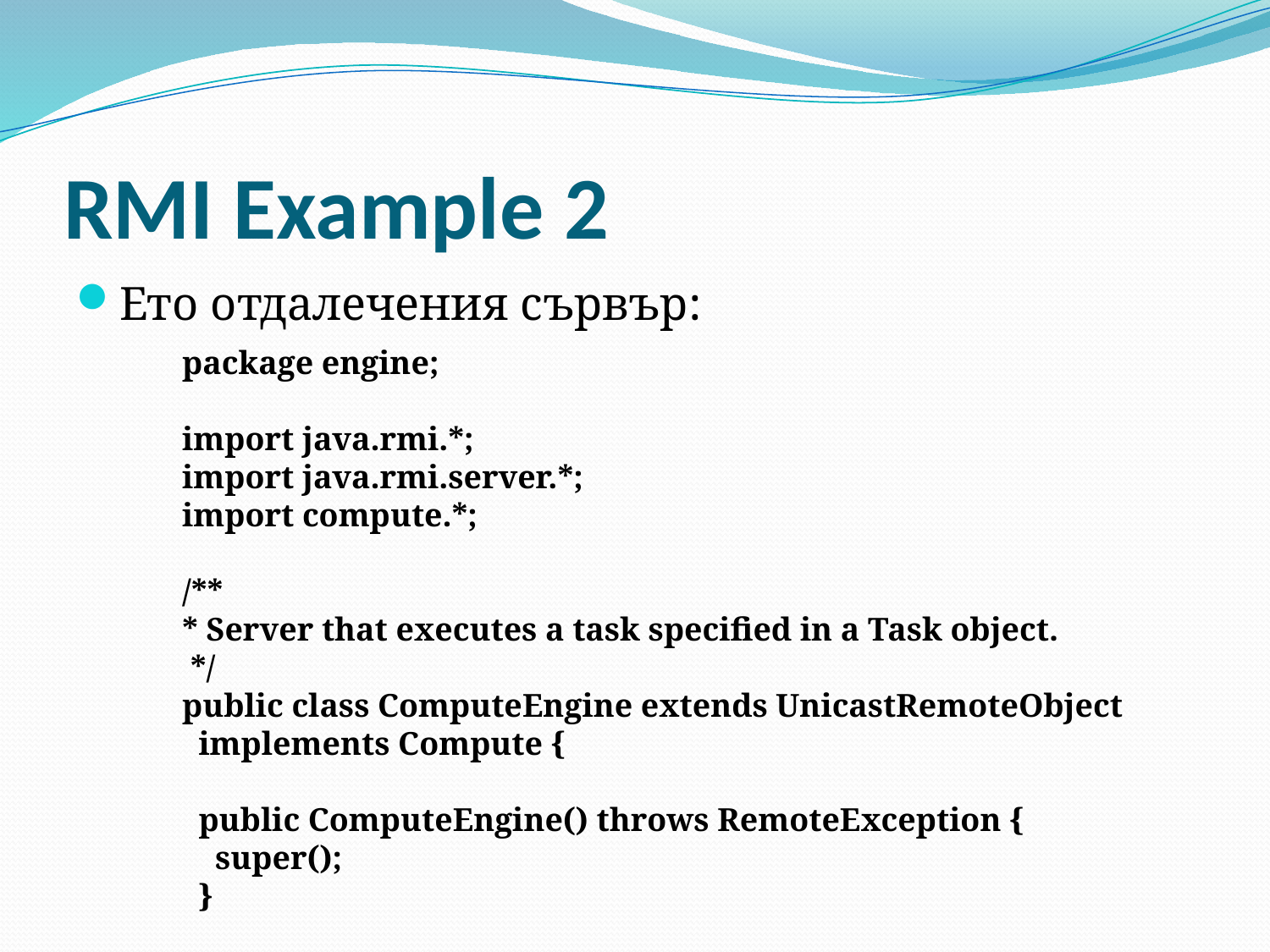

# RMI Example 2
Ето отдалечения сървър:
   package engine;

   import java.rmi.*;
   import java.rmi.server.*;
   import compute.*;

   /**
   * Server that executes a task specified in a Task object.
    */
   public class ComputeEngine extends UnicastRemoteObject
     implements Compute {

     public ComputeEngine() throws RemoteException {
       super();
     }